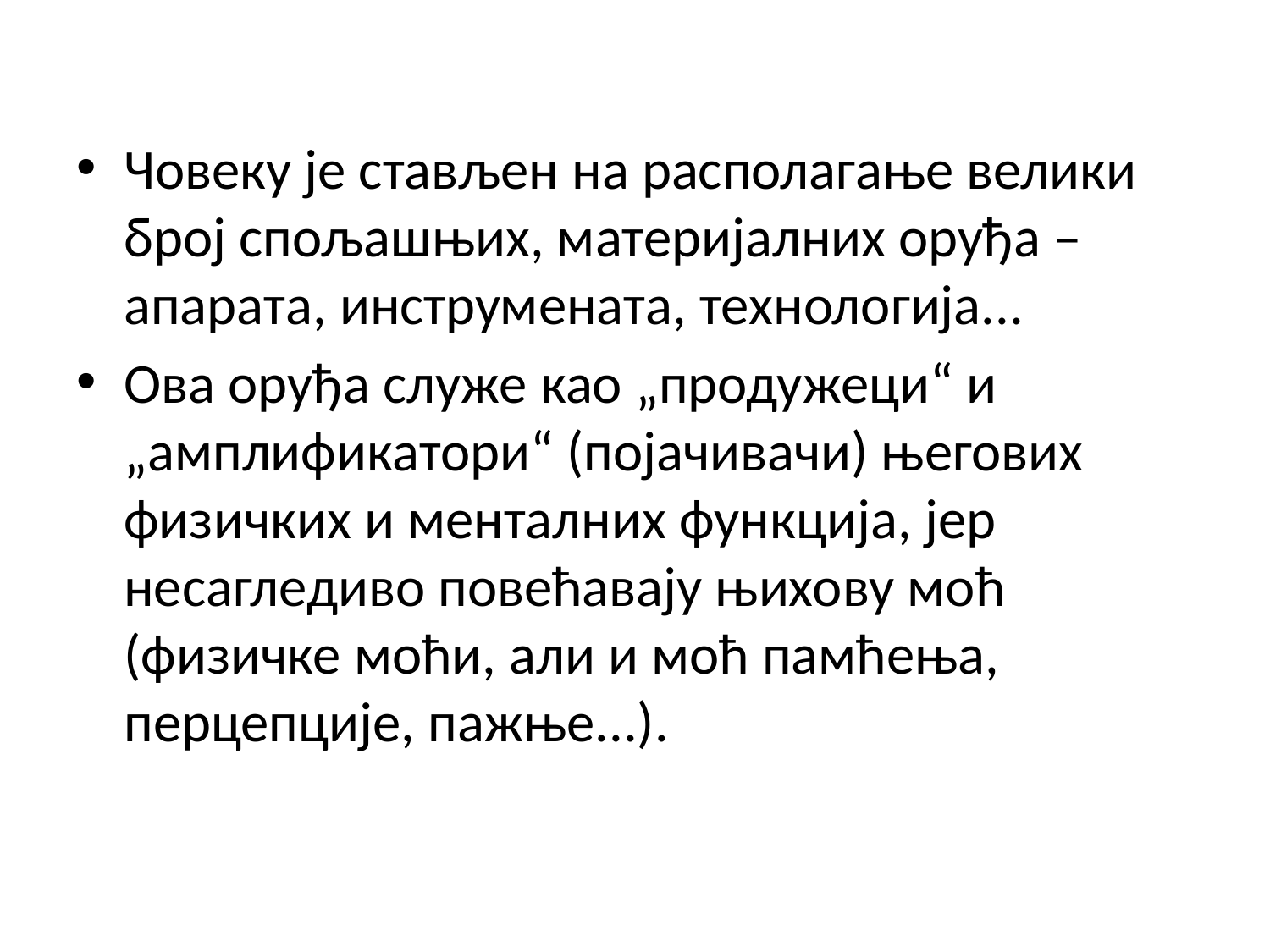

Човеку је стављен на располагање велики број спољашњих, материјалних оруђа – апарата, инструмената, технологија...
Ова оруђа служе као „продужеци“ и „амплификатори“ (појачивачи) његових физичких и менталних функција, јер несагледиво повећавају њихову моћ (физичке моћи, али и моћ памћења, перцепције, пажње...).